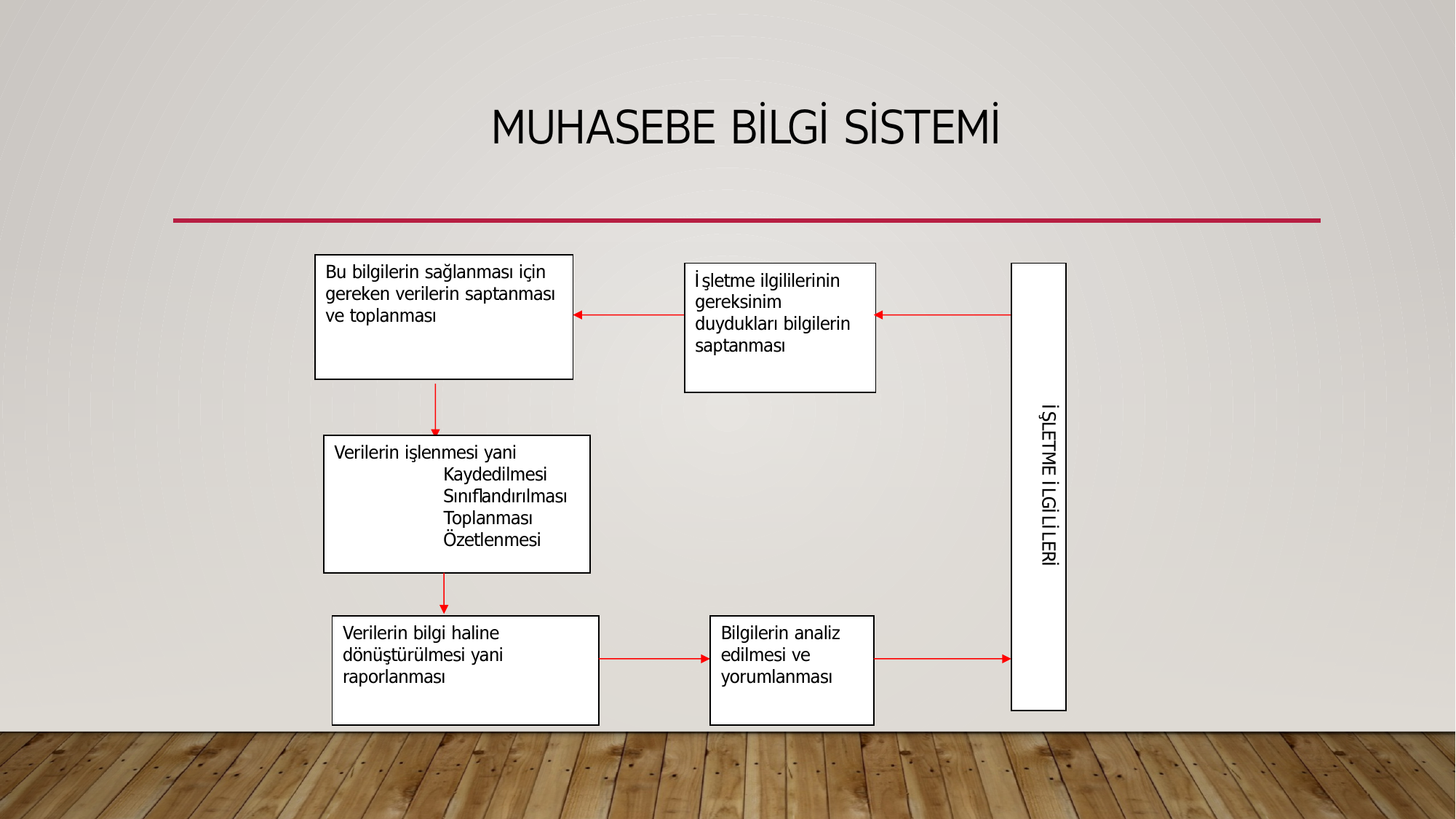

# Muhasebe Bilgi Sistemi
Bu bilgilerin sağlanması için gereken verilerin saptanması ve toplanması
İşletme ilgililerinin gereksinim duydukları bilgilerin saptanması
İŞLETME İLGİLİLERİ

Verilerin işlenmesi yani
	Kaydedilmesi
	Sınıflandırılması
	Toplanması
	Özetlenmesi

Verilerin bilgi haline dönüştürülmesi yani raporlanması
Bilgilerin analiz edilmesi ve yorumlanması